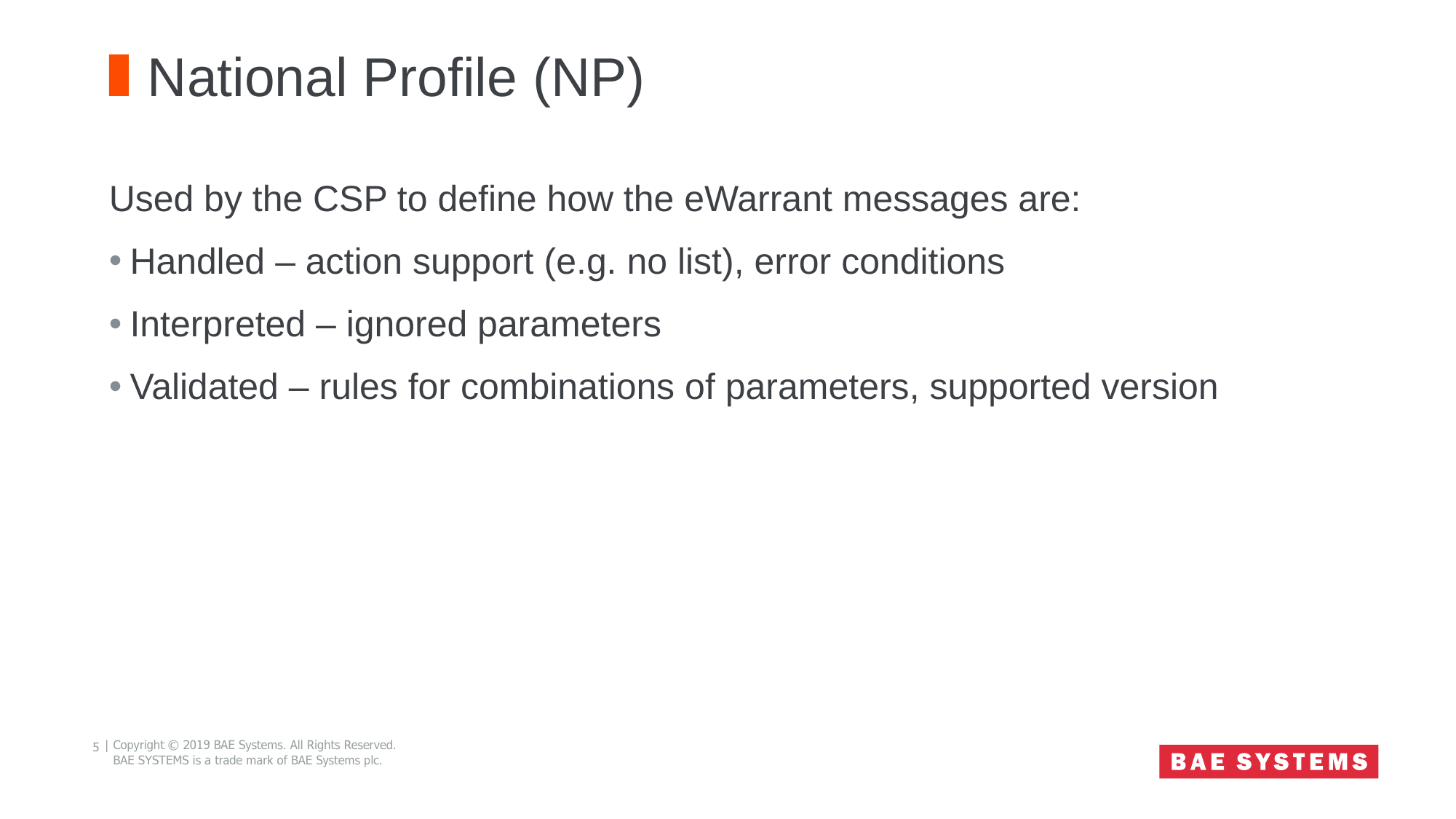

# National Profile (NP)
Used by the CSP to define how the eWarrant messages are:
Handled – action support (e.g. no list), error conditions
Interpreted – ignored parameters
Validated – rules for combinations of parameters, supported version